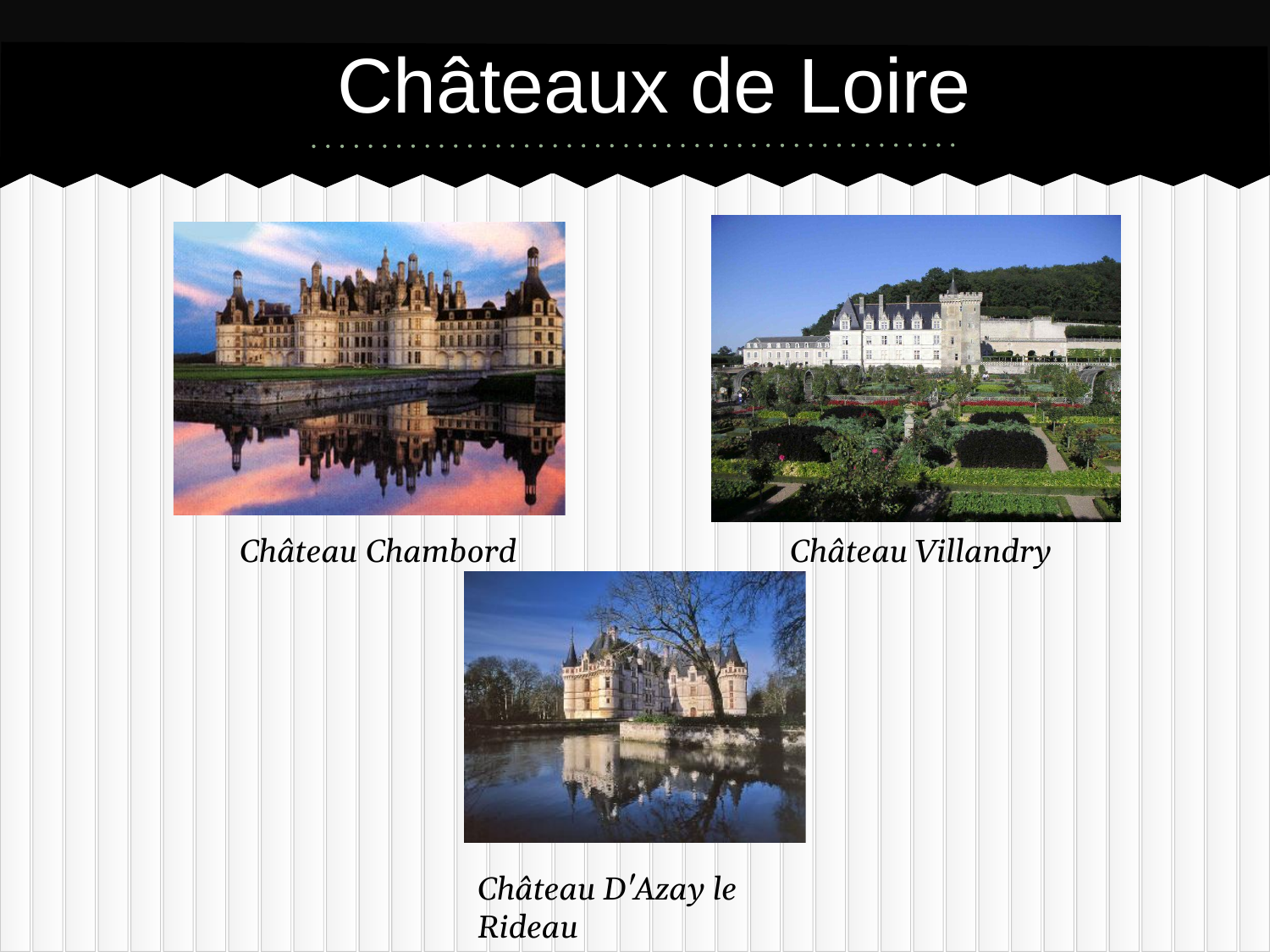

# Châteaux de Loire

Château Chambord
Château Villandry

Château D'Azay le Rideau